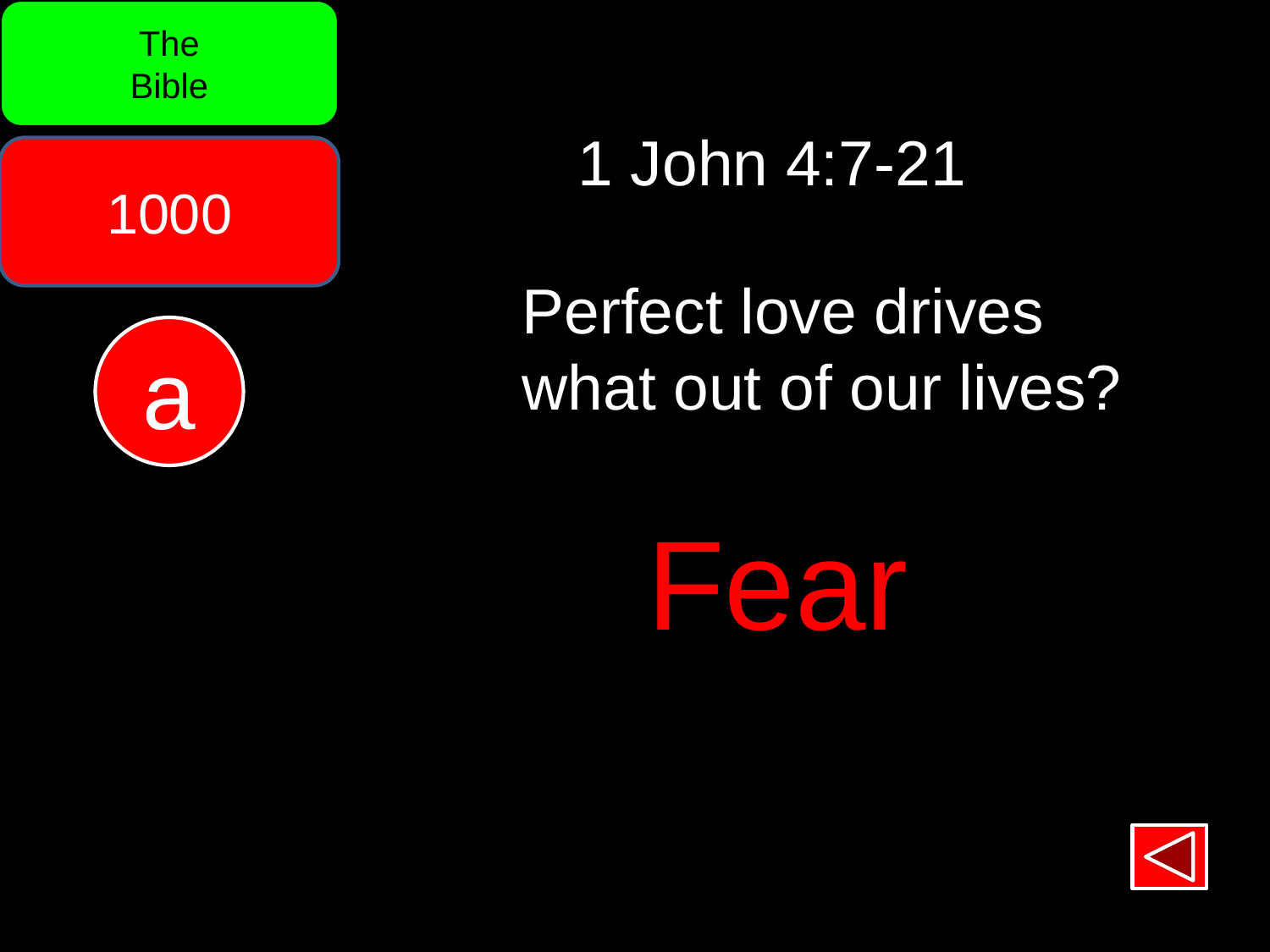

The
Bible
1 John 4:7-21
1000
Perfect love drives
what out of our lives?
a
Fear